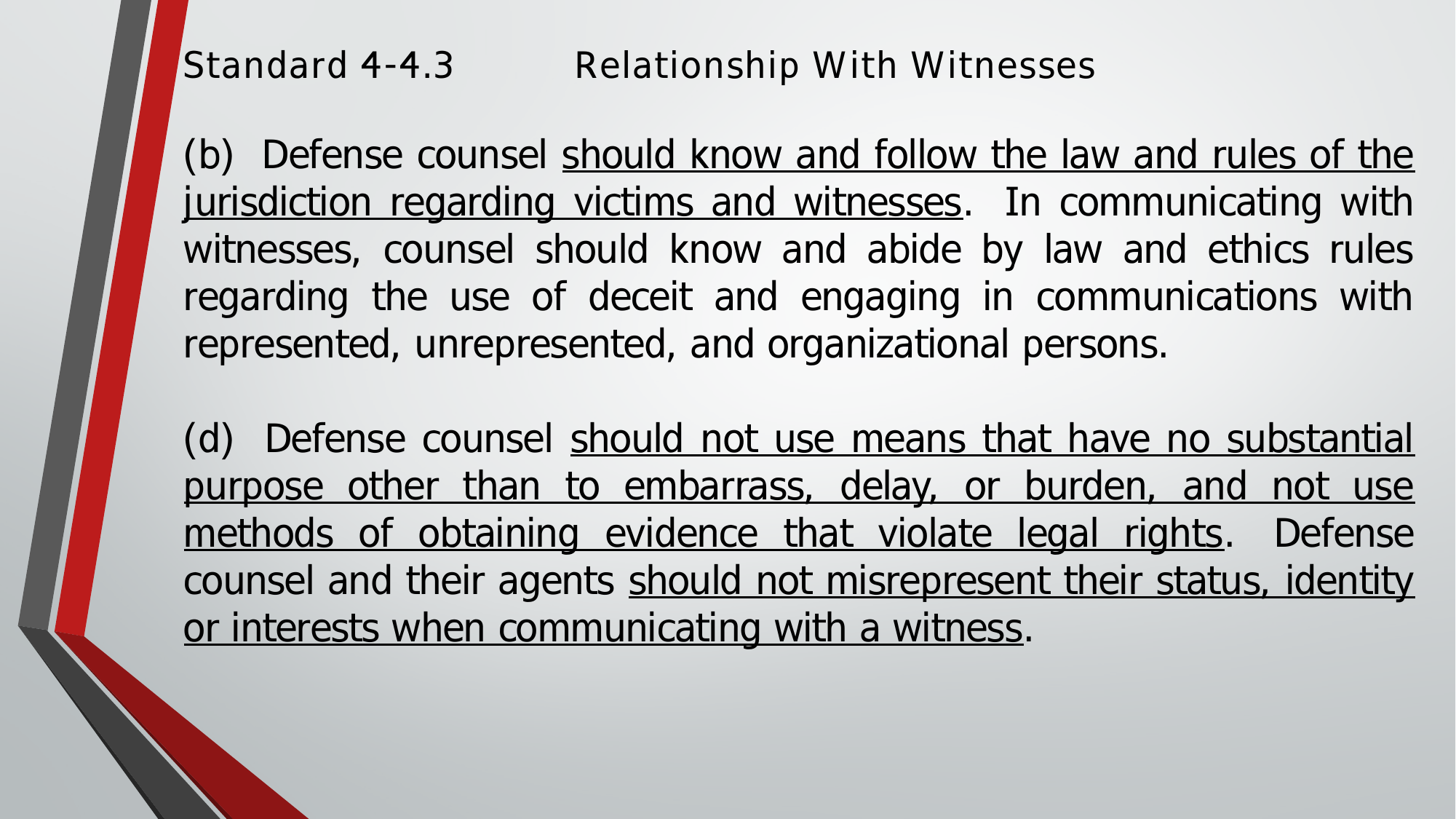

Standard 4-4.3           Relationship With Witnesses

(b)  Defense counsel should know and follow the law and rules of the jurisdiction regarding victims and witnesses.  In communicating with witnesses, counsel should know and abide by law and ethics rules regarding the use of deceit and engaging in communications with represented, unrepresented, and organizational persons.

(d)  Defense counsel should not use means that have no substantial purpose other than to embarrass, delay, or burden, and not use methods of obtaining evidence that violate legal rights.  Defense counsel and their agents should not misrepresent their status, identity or interests when communicating with a witness.